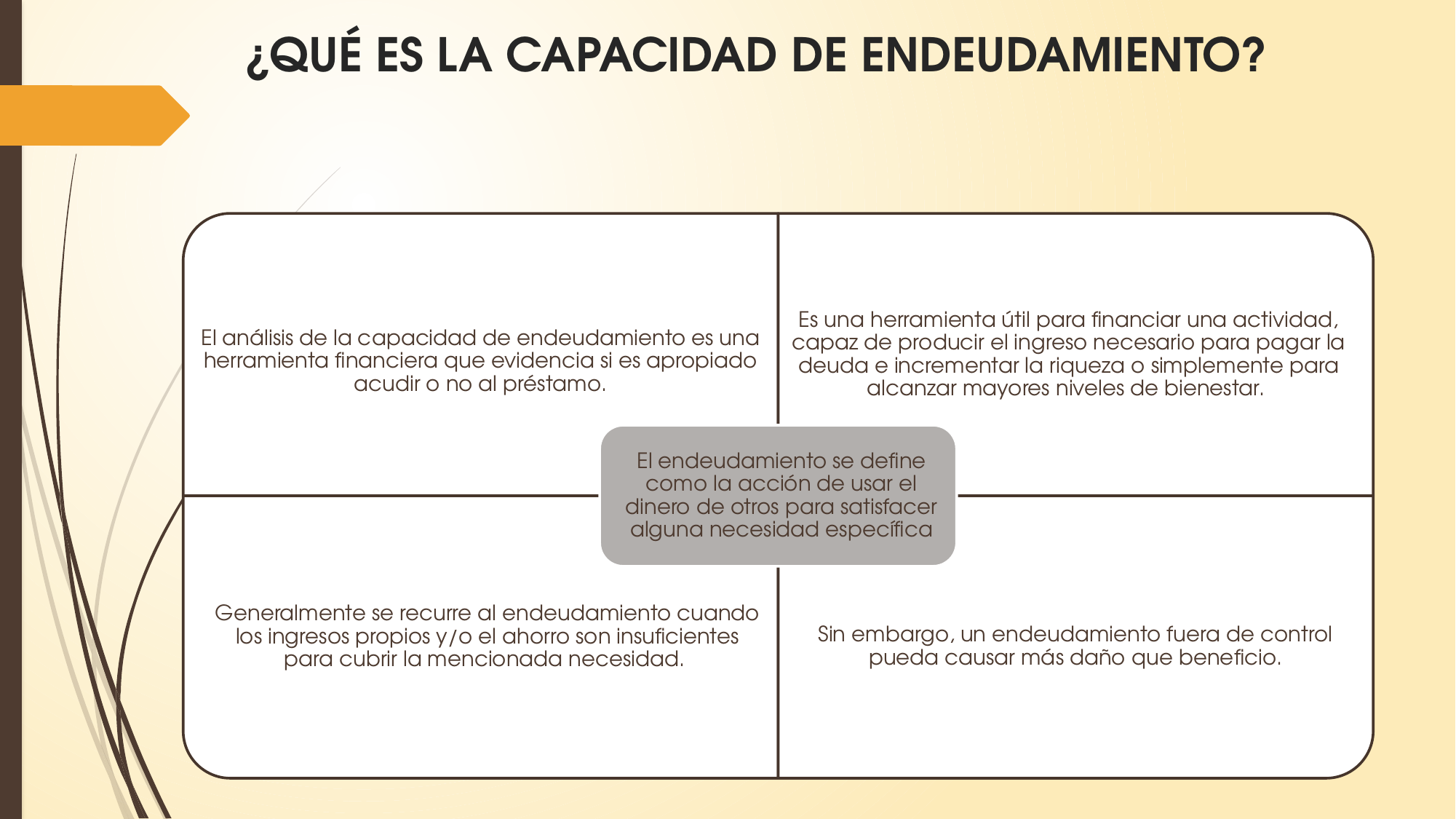

# ¿QUÉ ES LA CAPACIDAD DE ENDEUDAMIENTO?
El análisis de la capacidad de endeudamiento es una herramienta financiera que evidencia si es apropiado acudir o no al préstamo.
Es una herramienta útil para financiar una actividad, capaz de producir el ingreso necesario para pagar la deuda e incrementar la riqueza o simplemente para alcanzar mayores niveles de bienestar.
Generalmente se recurre al endeudamiento cuando los ingresos propios y/o el ahorro son insuficientes para cubrir la mencionada necesidad.

Sin embargo, un endeudamiento fuera de control pueda causar más daño que beneficio.
El endeudamiento se define como la acción de usar el dinero de otros para satisfacer alguna necesidad específica